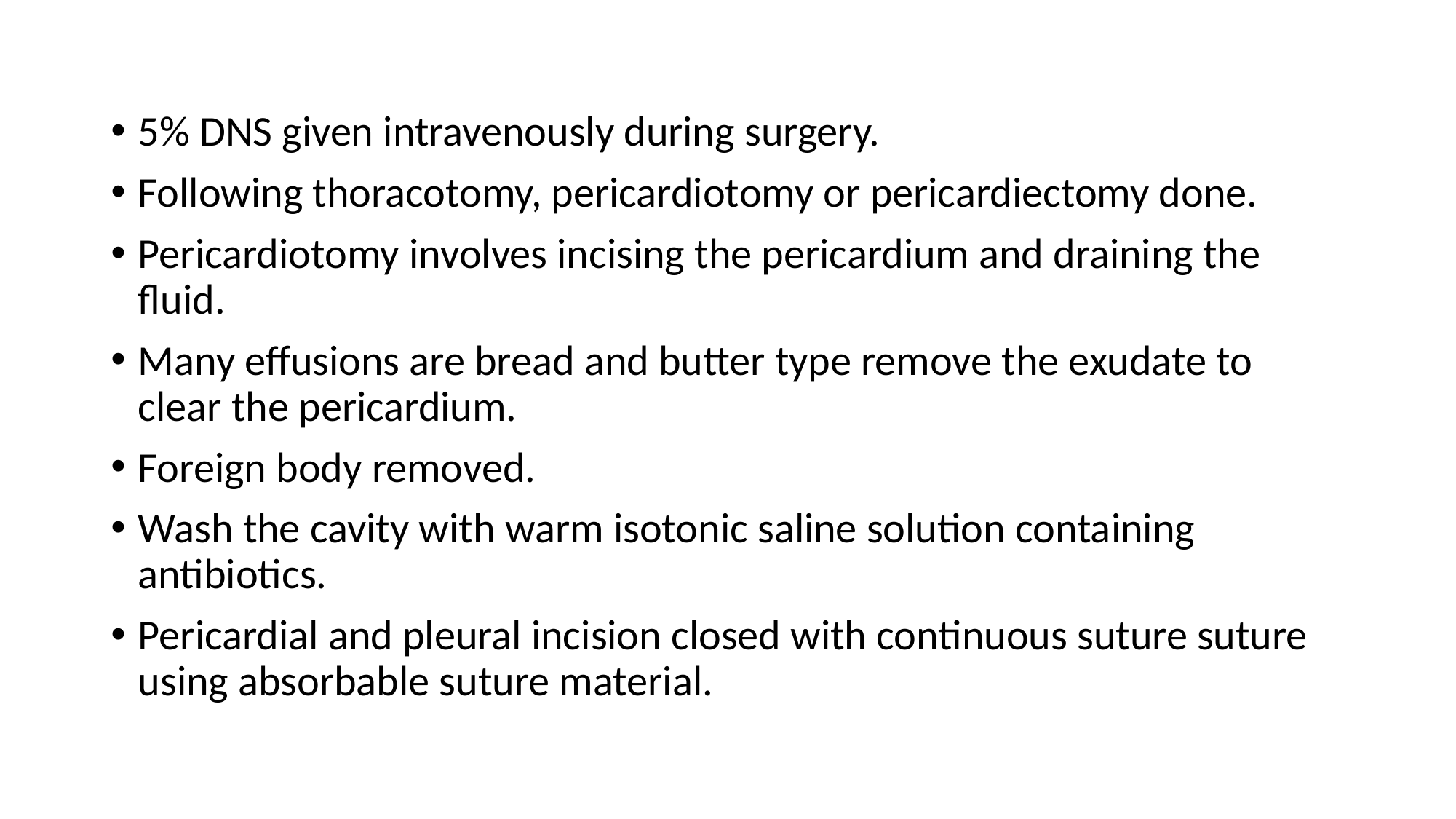

5% DNS given intravenously during surgery.
Following thoracotomy, pericardiotomy or pericardiectomy done.
Pericardiotomy involves incising the pericardium and draining the fluid.
Many effusions are bread and butter type remove the exudate to clear the pericardium.
Foreign body removed.
Wash the cavity with warm isotonic saline solution containing antibiotics.
Pericardial and pleural incision closed with continuous suture suture using absorbable suture material.